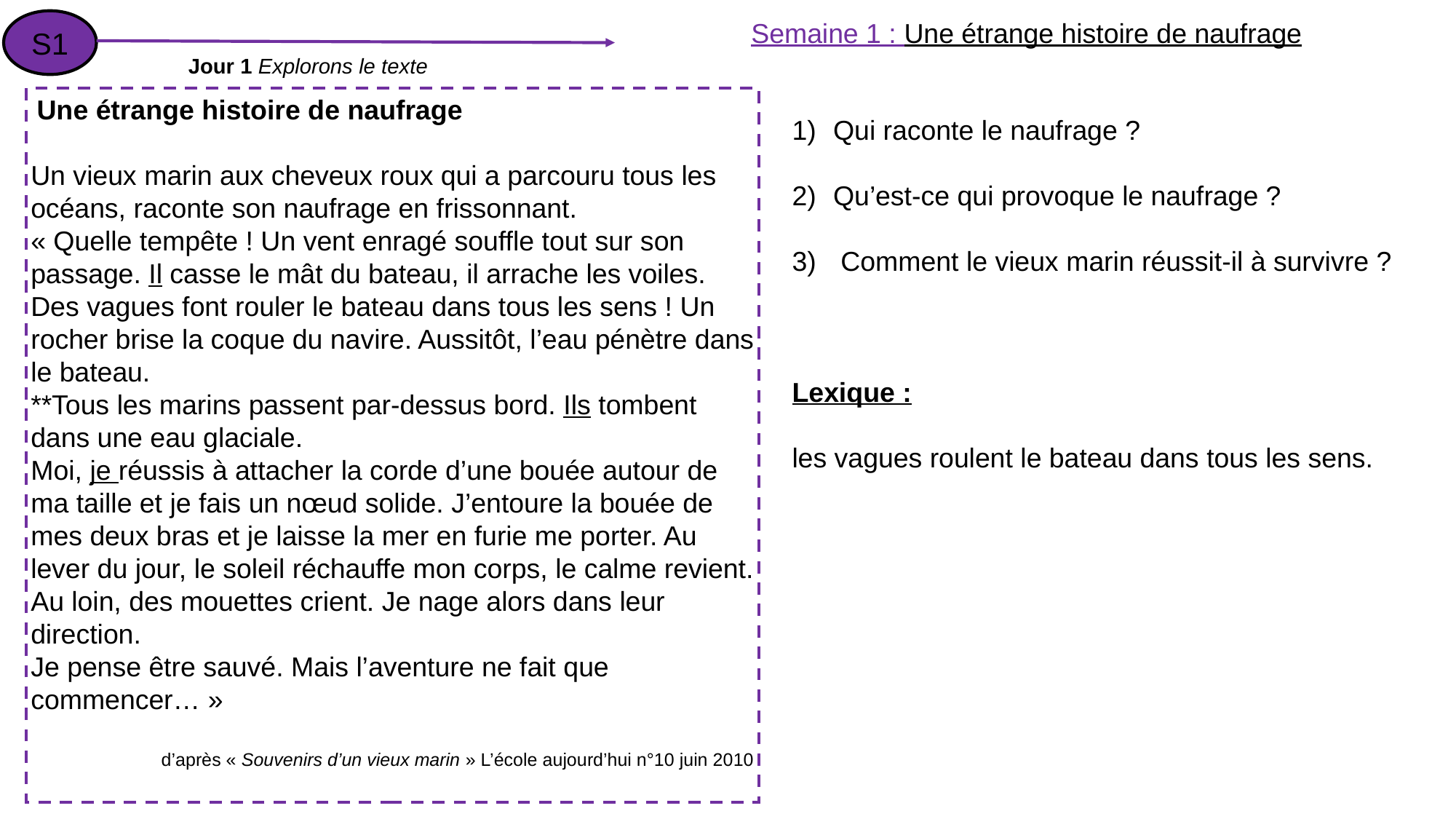

S1
Semaine 1 : Une étrange histoire de naufrage
Jour 1 Explorons le texte
Qui raconte le naufrage ?
Qu’est-ce qui provoque le naufrage ?
 Comment le vieux marin réussit-il à survivre ?

Lexique :
les vagues roulent le bateau dans tous les sens.

 Une étrange histoire de naufrage

Un vieux marin aux cheveux roux qui a parcouru tous les océans, raconte son naufrage en frissonnant.
« Quelle tempête ! Un vent enragé souffle tout sur son passage. Il casse le mât du bateau, il arrache les voiles. Des vagues font rouler le bateau dans tous les sens ! Un rocher brise la coque du navire. Aussitôt, l’eau pénètre dans le bateau.
**Tous les marins passent par-dessus bord. Ils tombent dans une eau glaciale.
Moi, je réussis à attacher la corde d’une bouée autour de ma taille et je fais un nœud solide. J’entoure la bouée de mes deux bras et je laisse la mer en furie me porter. Au lever du jour, le soleil réchauffe mon corps, le calme revient. Au loin, des mouettes crient. Je nage alors dans leur direction.
Je pense être sauvé. Mais l’aventure ne fait que commencer… »

d’après « Souvenirs d’un vieux marin » L’école aujourd’hui n°10 juin 2010